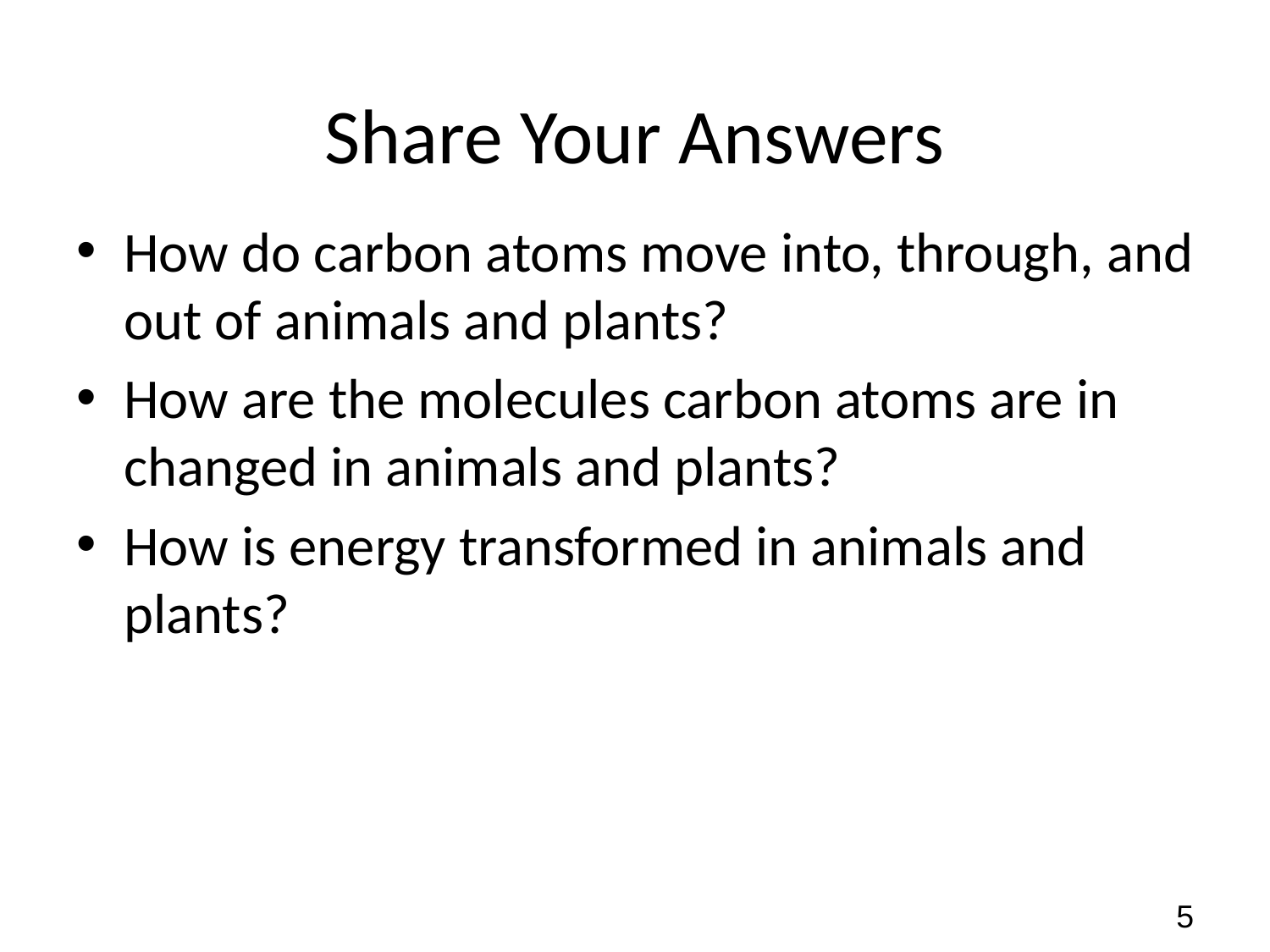

# Share Your Answers
How do carbon atoms move into, through, and out of animals and plants?
How are the molecules carbon atoms are in changed in animals and plants?
How is energy transformed in animals and plants?
5